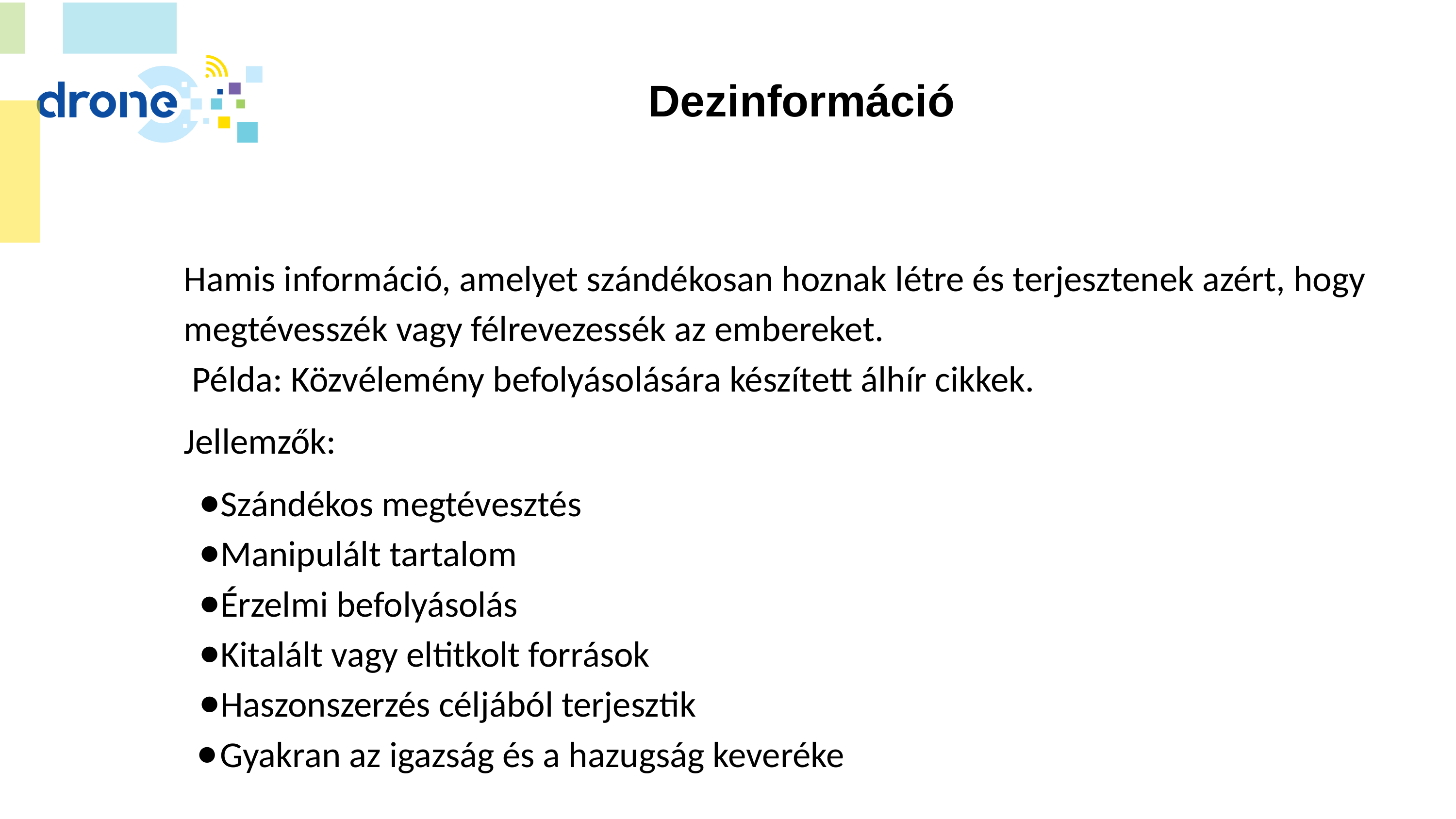

# Dezinformáció

Hamis információ, amelyet szándékosan hoznak létre és terjesztenek azért, hogy megtévesszék vagy félrevezessék az embereket.
 Példa: Közvélemény befolyásolására készített álhír cikkek.
Jellemzők:
Szándékos megtévesztés
Manipulált tartalom
Érzelmi befolyásolás
Kitalált vagy eltitkolt források
Haszonszerzés céljából terjesztik
Gyakran az igazság és a hazugság keveréke